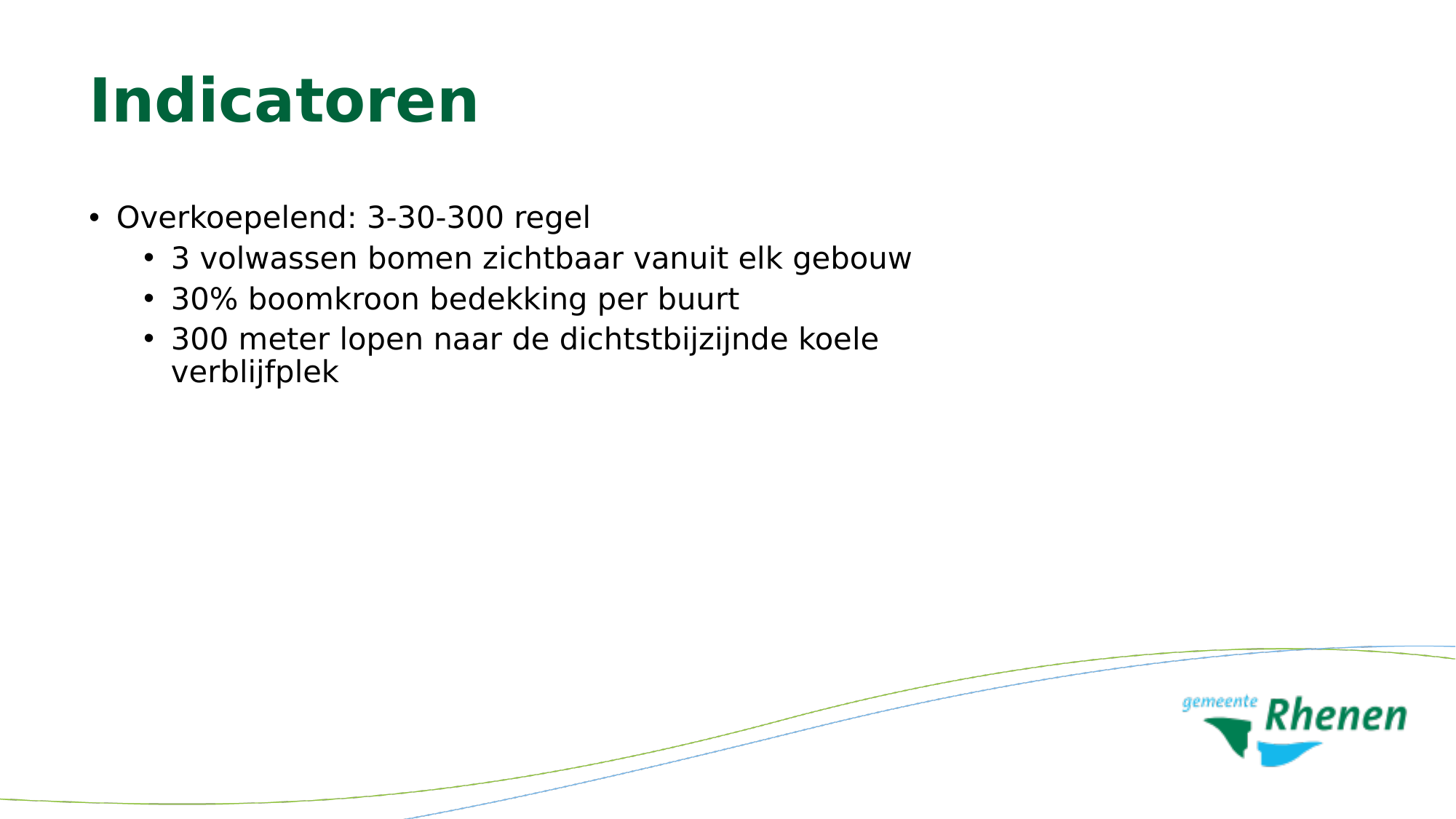

# Indicatoren
Overkoepelend: 3-30-300 regel
3 volwassen bomen zichtbaar vanuit elk gebouw
30% boomkroon bedekking per buurt
300 meter lopen naar de dichtstbijzijnde koele verblijfplek